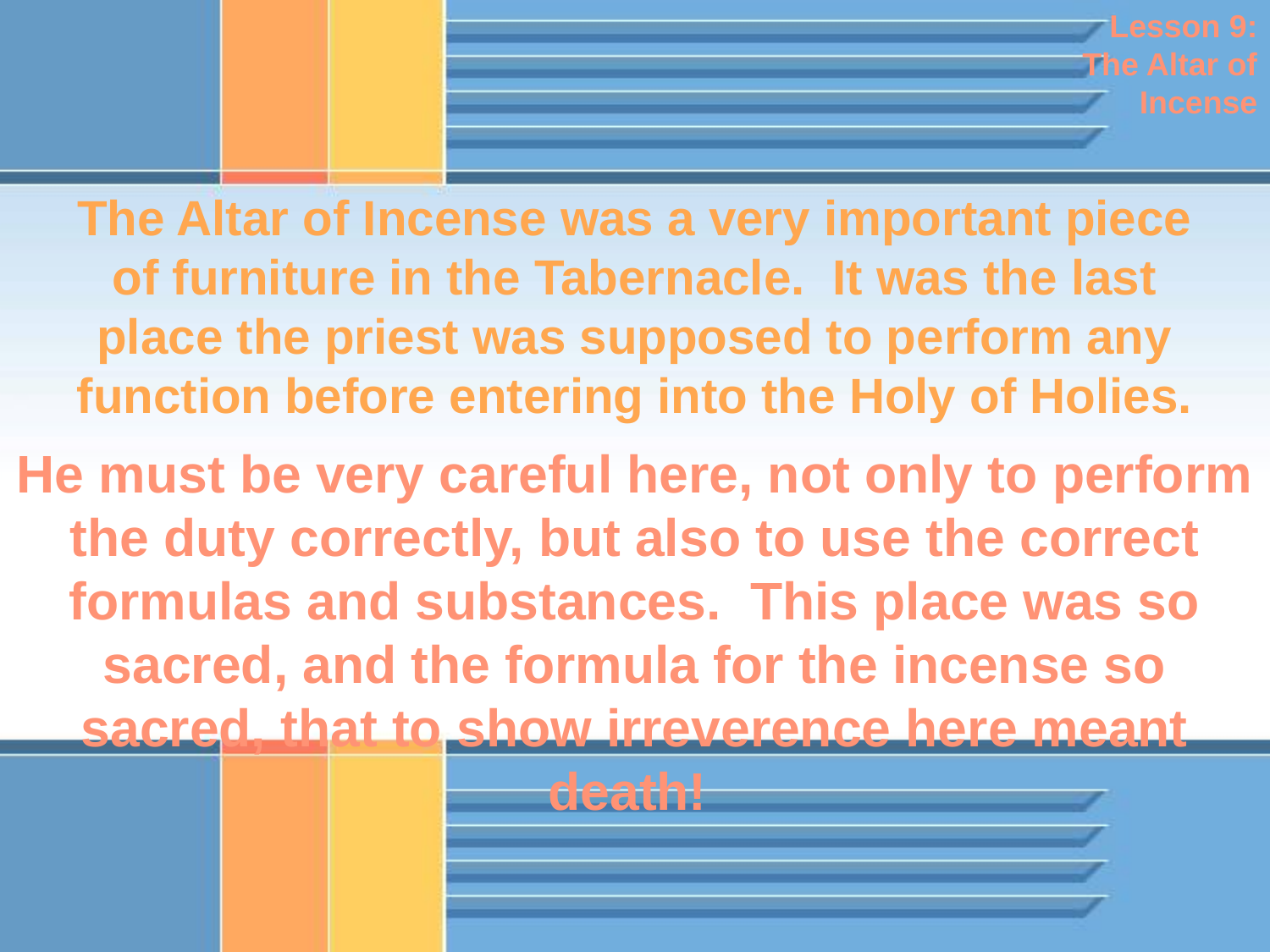

Lesson 9: The Altar of Incense
The Altar of Incense was a very important piece of furniture in the Tabernacle.  It was the last place the priest was supposed to perform any function before entering into the Holy of Holies.
He must be very careful here, not only to perform the duty correctly, but also to use the correct formulas and substances.  This place was so sacred, and the formula for the incense so sacred, that to show irreverence here meant death!